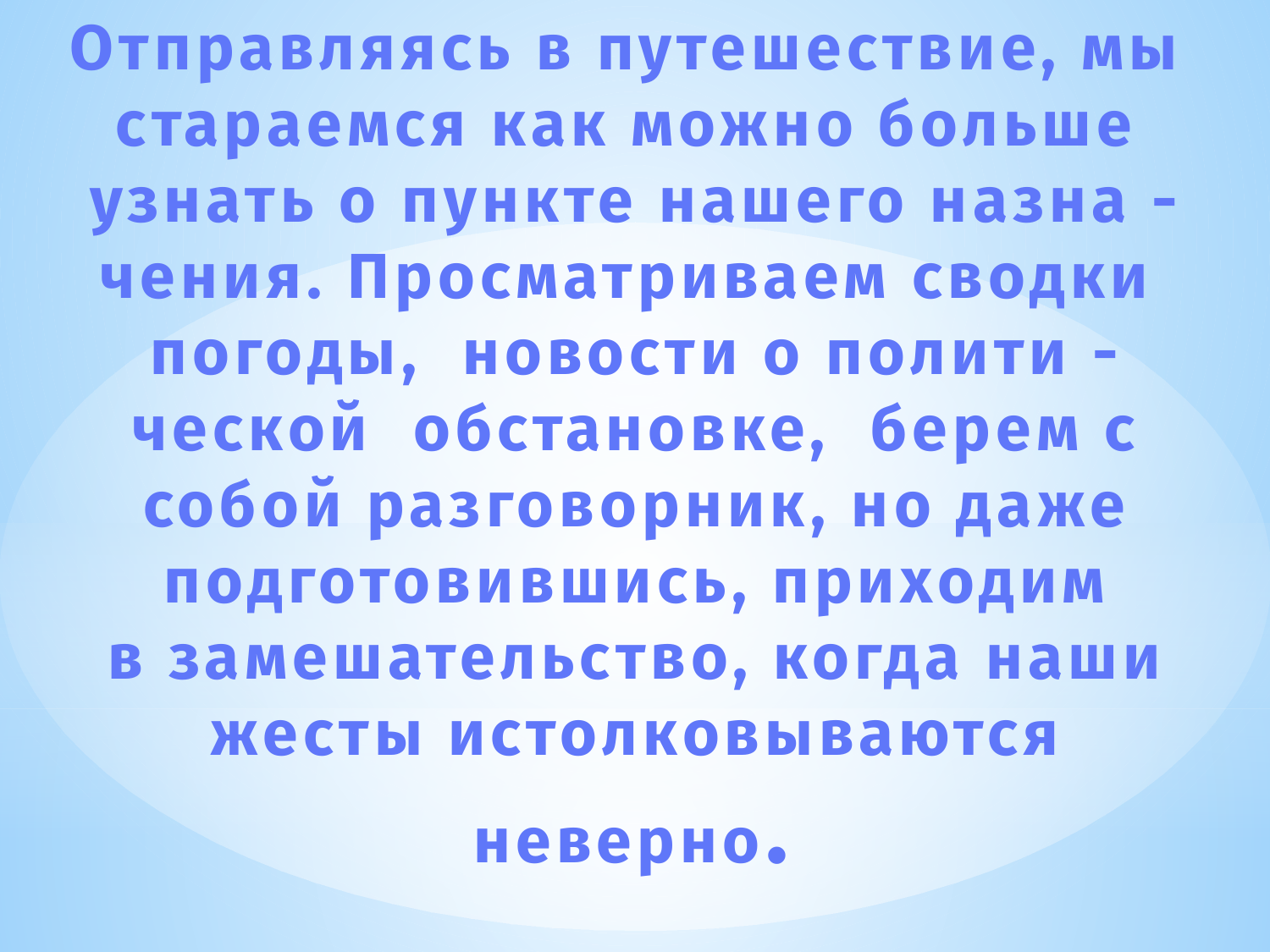

Отправляясь в путешествие, мы
стараемся как можно больше
узнать о пункте нашего назна -
чения. Просматриваем сводки
погоды,  новости о полити -
ческой  обстановке,  берем с
 собой разговорник, но даже
подготовившись, приходим
 в замешательство, когда наши
жесты истолковываются
 неверно.
Отправляясь в путешествие, мы
стараемся как можно больше
Узнать о пункте нашего назна -
чения. Просматриваем сводки
погоды,  новости о полити -
Ческой  обстановке,  берем с
 собой разговорник, но даже
Подготовившись приходим
 в замешательство, когда наши
жесты истолковываются
 неверно.